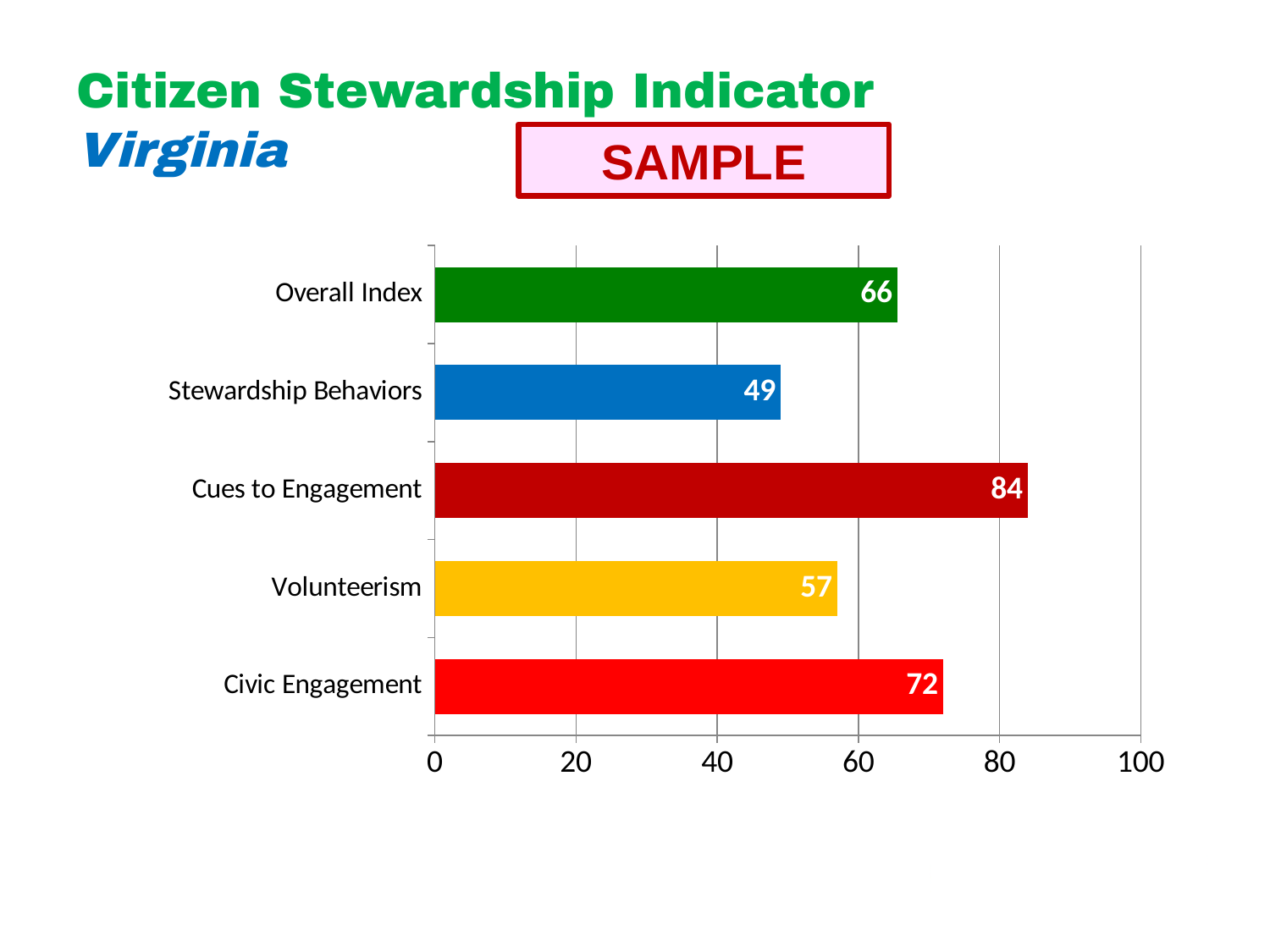

# Citizen Stewardship Indicator Virginia
SAMPLE

### Chart

| Category | Column1 |
|---|---|
| Civic Engagement | 72.0 |
| Volunteerism | 57.0 |
| Cues to Engagement | 84.0 |
| Stewardship Behaviors | 49.0 |
| Overall Index | 65.5 |